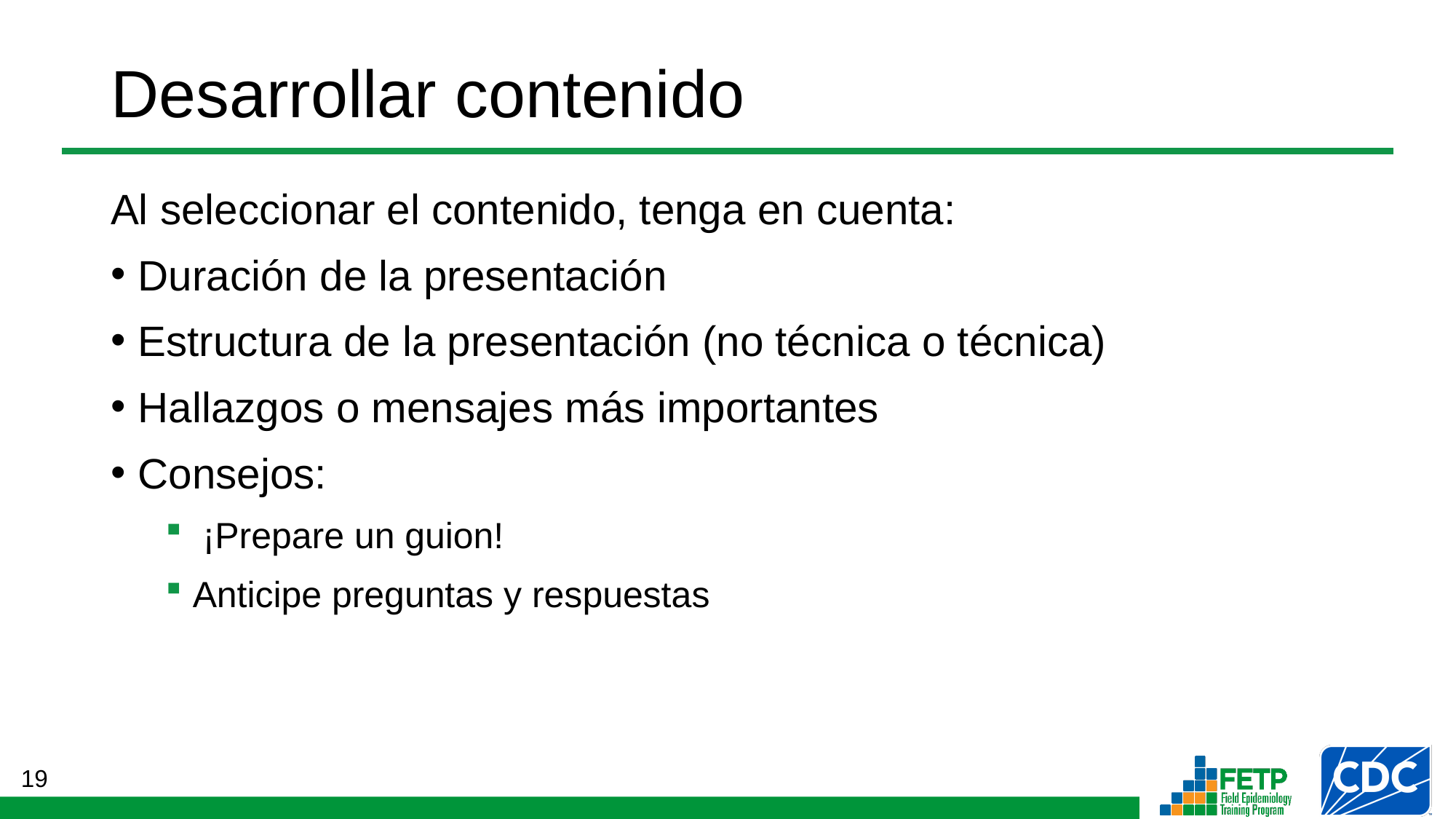

# Desarrollar contenido
Al seleccionar el contenido, tenga en cuenta:
Duración de la presentación
Estructura de la presentación (no técnica o técnica)
Hallazgos o mensajes más importantes
Consejos:
 ¡Prepare un guion!
Anticipe preguntas y respuestas